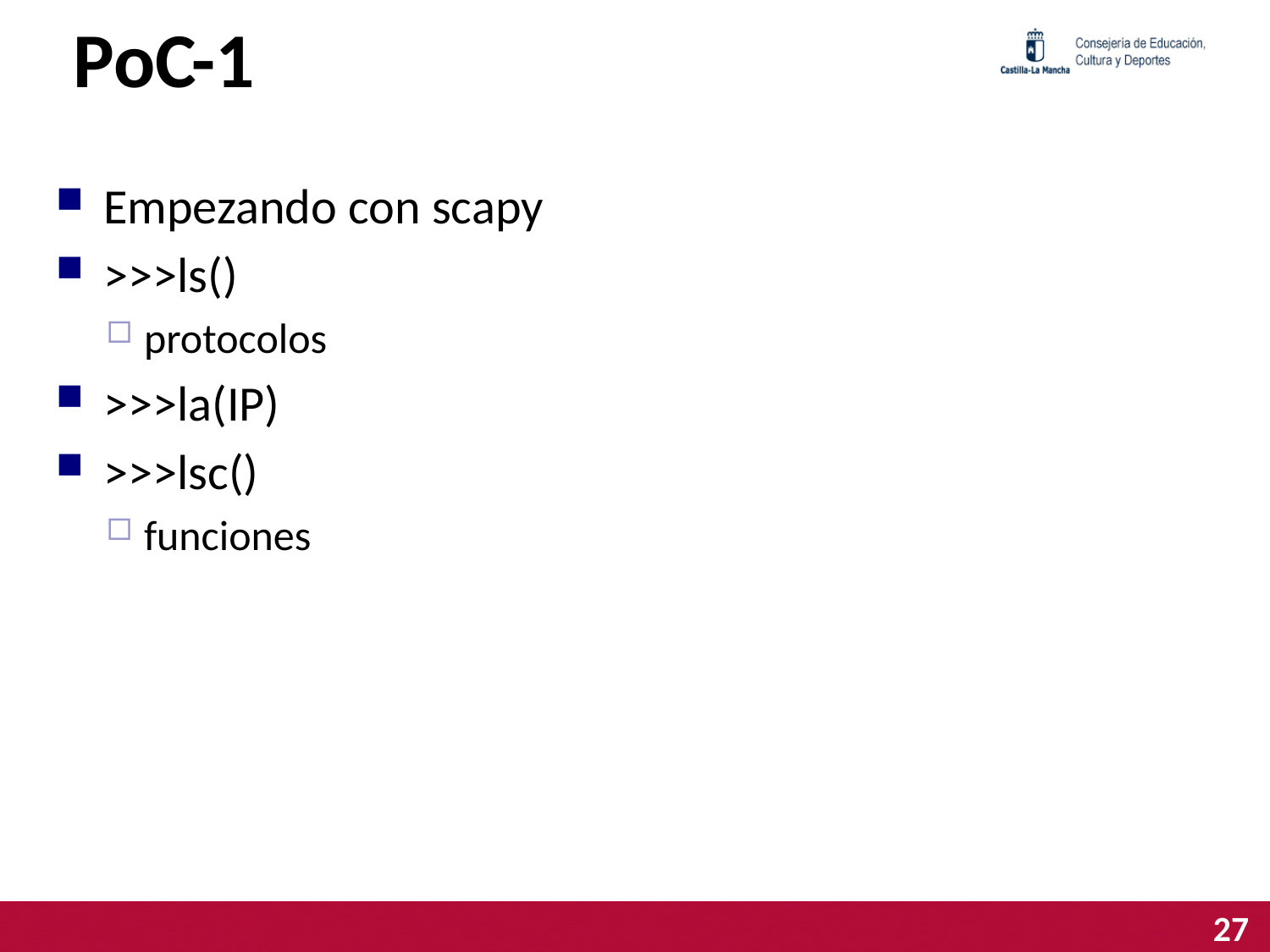

# PoC-1
Empezando con scapy
>>>ls()
protocolos
>>>la(IP)
>>>lsc()
funciones